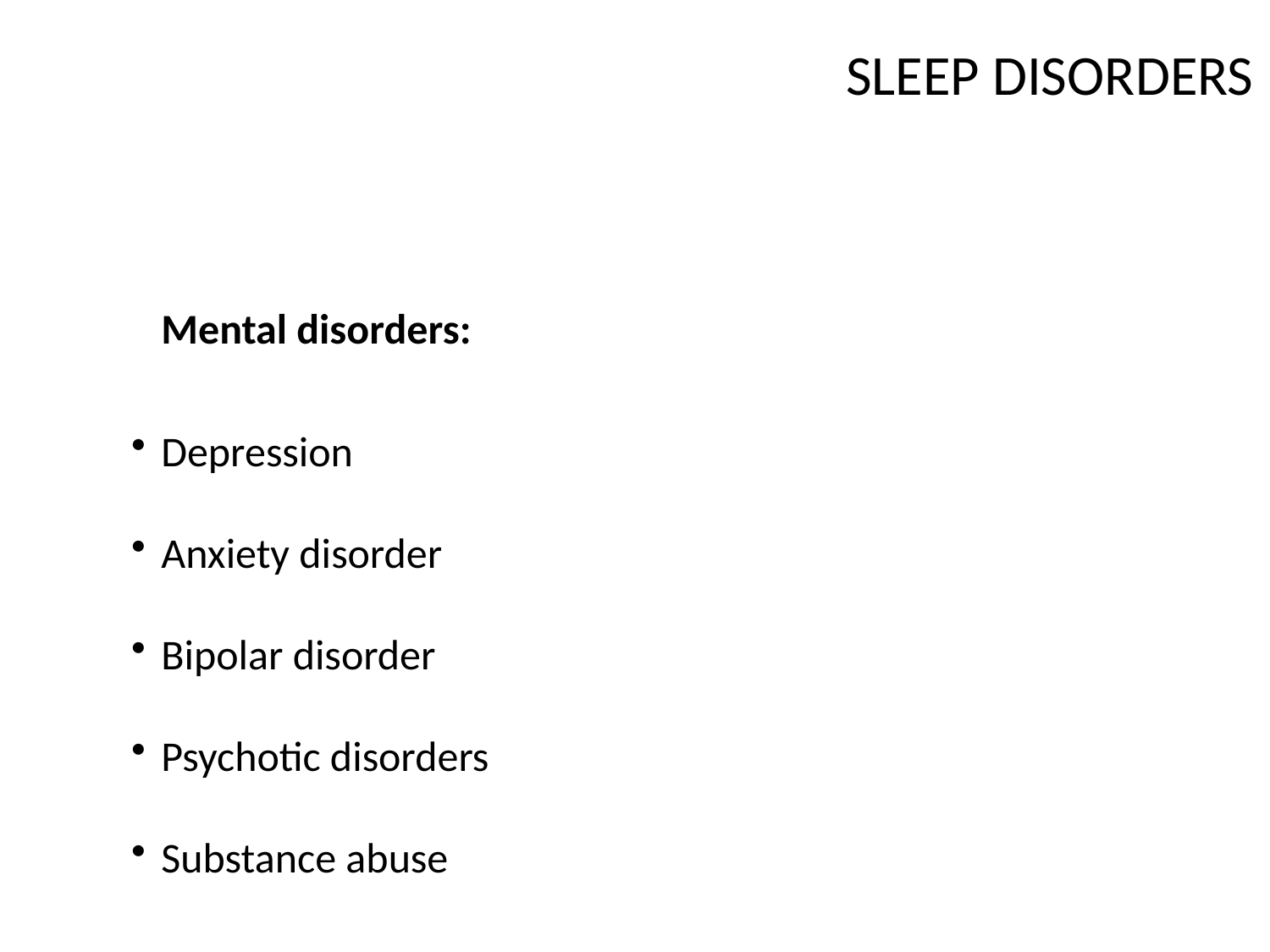

SLEEP DISORDERS
#
Mental disorders:

Depression

Anxiety disorder

Bipolar disorder

Psychotic disorders

Substance abuse